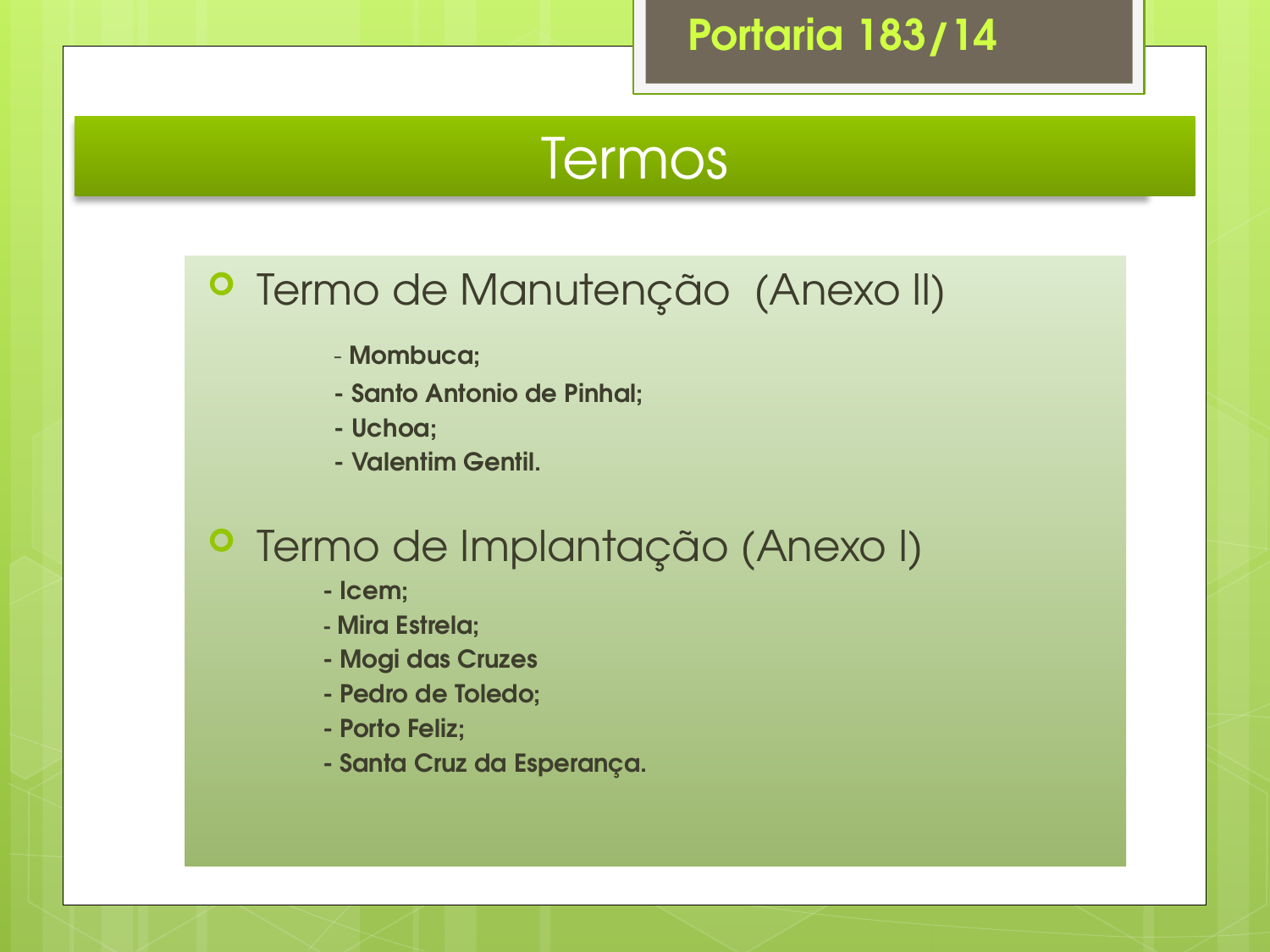

# Portaria 183/14
Termos
 Termo de Manutenção  (Anexo II)
	- Mombuca;
	- Santo Antonio de Pinhal;
	- Uchoa;
	- Valentim Gentil.

 Termo de Implantação (Anexo I)
- Icem;
- Mira Estrela;
- Mogi das Cruzes
- Pedro de Toledo;
- Porto Feliz;
- Santa Cruz da Esperança.